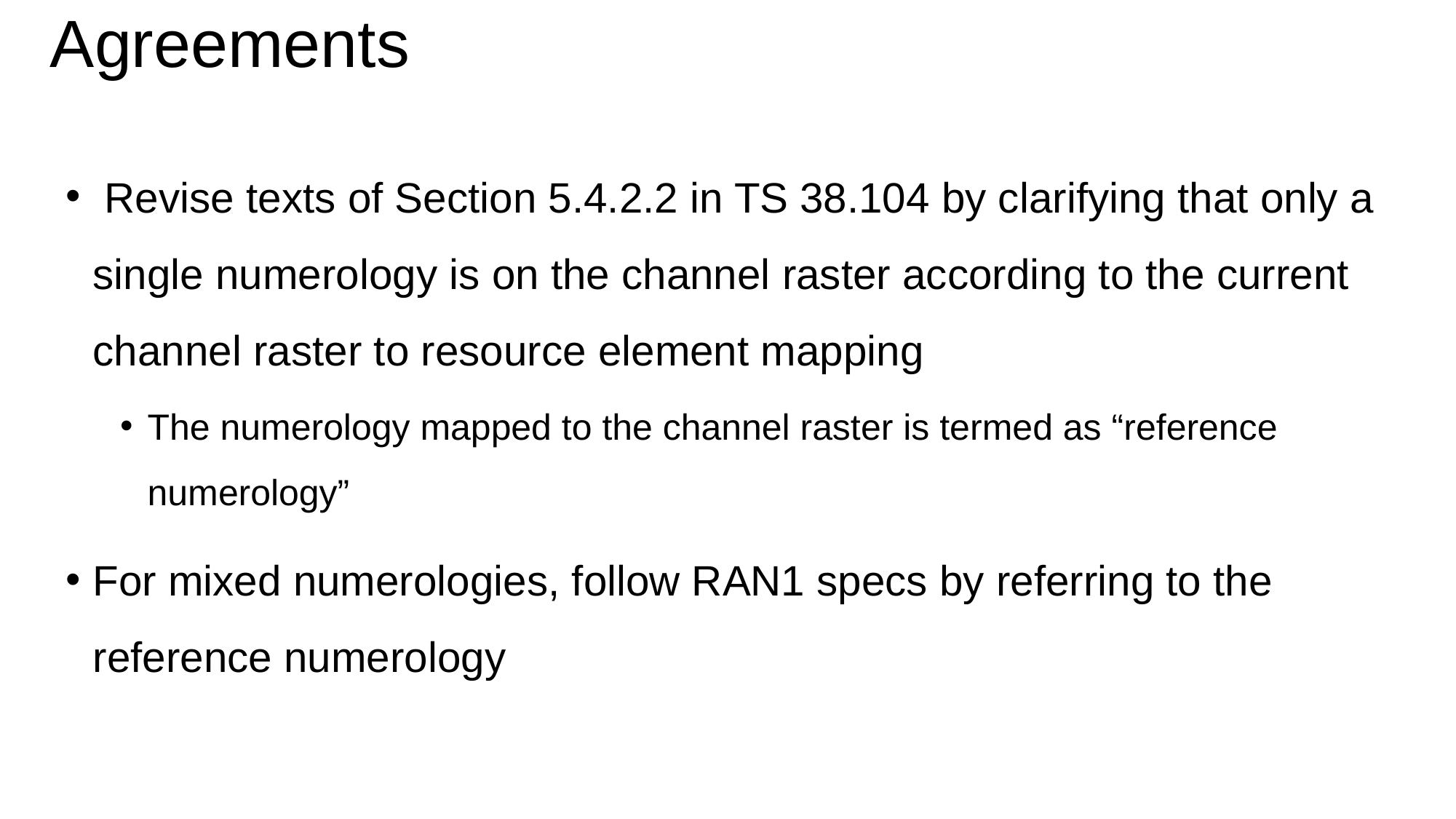

# Agreements
 Revise texts of Section 5.4.2.2 in TS 38.104 by clarifying that only a single numerology is on the channel raster according to the current channel raster to resource element mapping
The numerology mapped to the channel raster is termed as “reference numerology”
For mixed numerologies, follow RAN1 specs by referring to the reference numerology